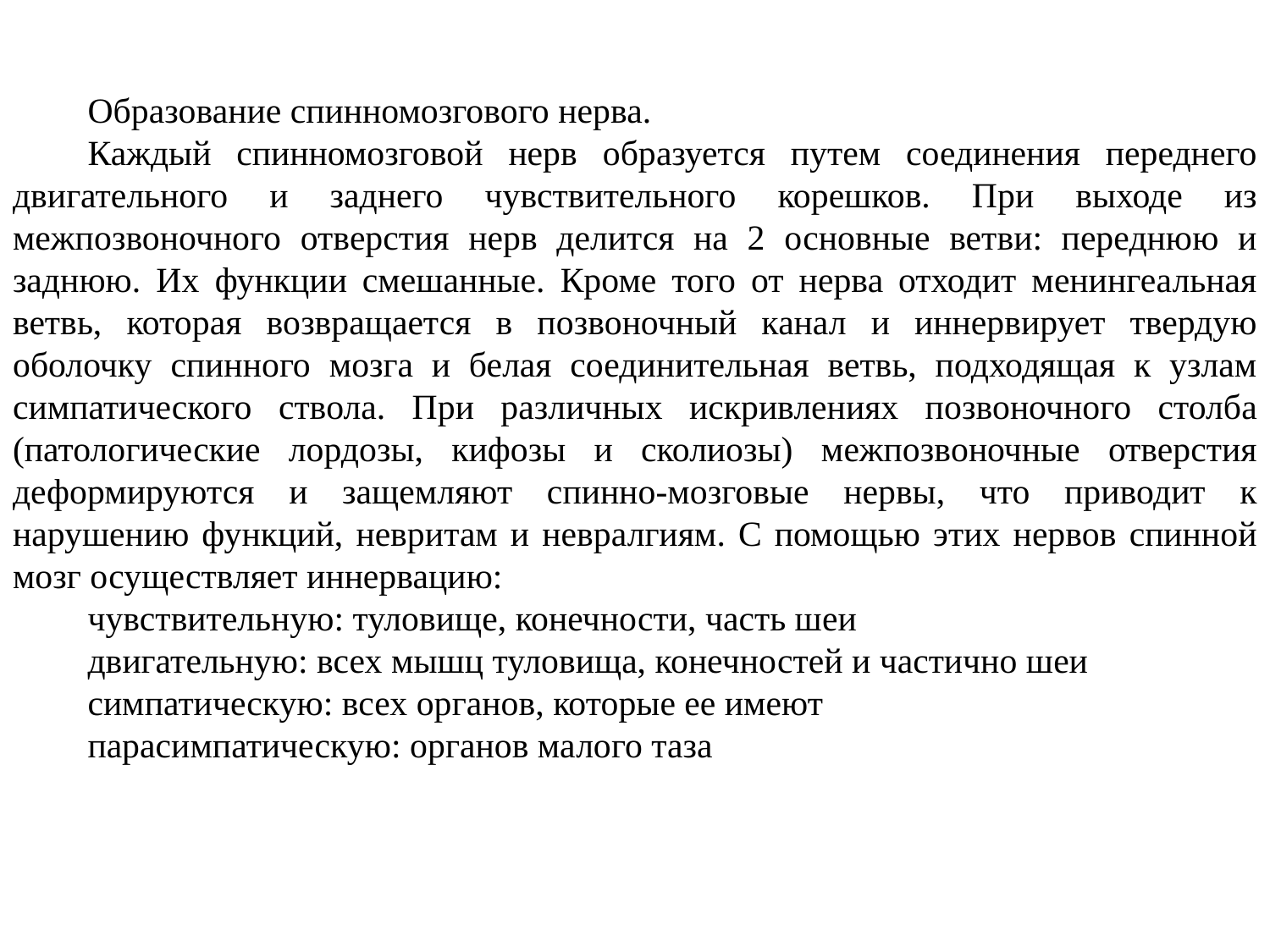

Образование спинномозгового нерва.
Каждый спинномозговой нерв образуется путем соединения переднего двигательного и заднего чувствительного корешков. При выходе из межпозвоночного отверстия нерв делится на 2 основные ветви: переднюю и заднюю. Их функции смешанные. Кроме того от нерва отходит менингеальная ветвь, которая возвращается в позвоночный канал и иннервирует твердую оболочку спинного мозга и белая соединительная ветвь, подходящая к узлам симпатического ствола. При различных искривлениях позвоночного столба (патологические лордозы, кифозы и сколиозы) межпозвоночные отверстия деформируются и защемляют спинно-мозговые нервы, что приводит к нарушению функций, невритам и невралгиям. С помощью этих нервов спинной мозг осуществляет иннервацию:
чувствительную: туловище, конечности, часть шеи
двигательную: всех мышц туловища, конечностей и частично шеи
симпатическую: всех органов, которые ее имеют
парасимпатическую: органов малого таза